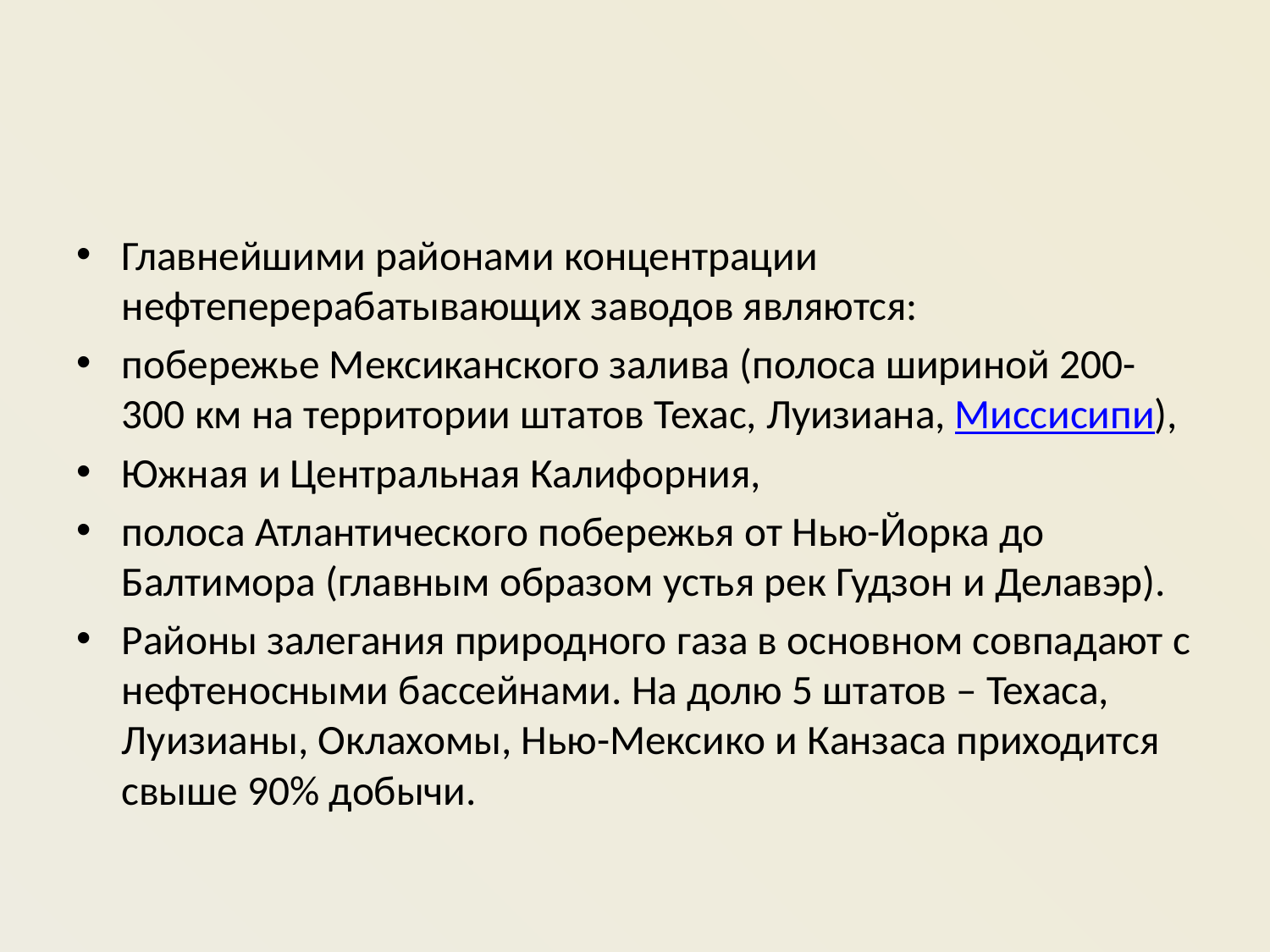

#
Главнейшими районами концентрации нефтеперерабатывающих заводов являются:
побережье Мексиканского залива (полоса шириной 200-300 км на территории штатов Техас, Луизиана, Миссисипи),
Южная и Центральная Калифорния,
полоса Атлантического побережья от Нью-Йорка до Балтимора (главным образом устья рек Гудзон и Делавэр).
Районы залегания природного газа в основном совпадают с нефтеносными бассейнами. На долю 5 штатов – Техаса, Луизианы, Оклахомы, Нью-Мексико и Канзаса приходится свыше 90% добычи.